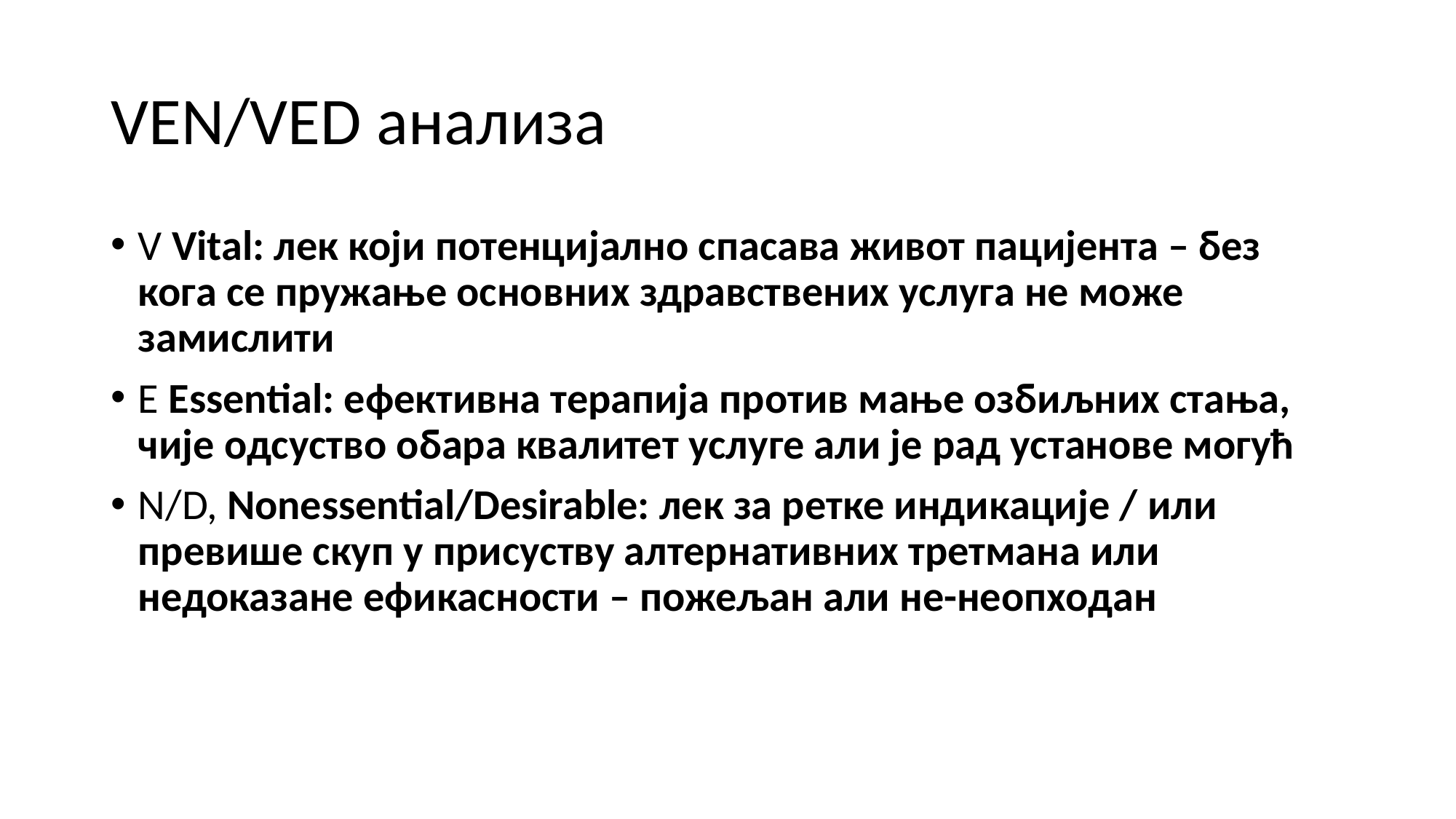

# VEN/VED анализа
V Vital: лек који потенцијално спасава живот пацијента – без кога се пружање основних здравствених услуга не може замислити
E Essential: ефективна терапија против мање озбиљних стања, чије одсуство обара квалитет услуге али је рад установе могућ
N/D, Nonessential/Desirable: лек за ретке индикације / или превише скуп у присуству алтернативних третмана или недоказане ефикасности – пожељан али не-неопходан